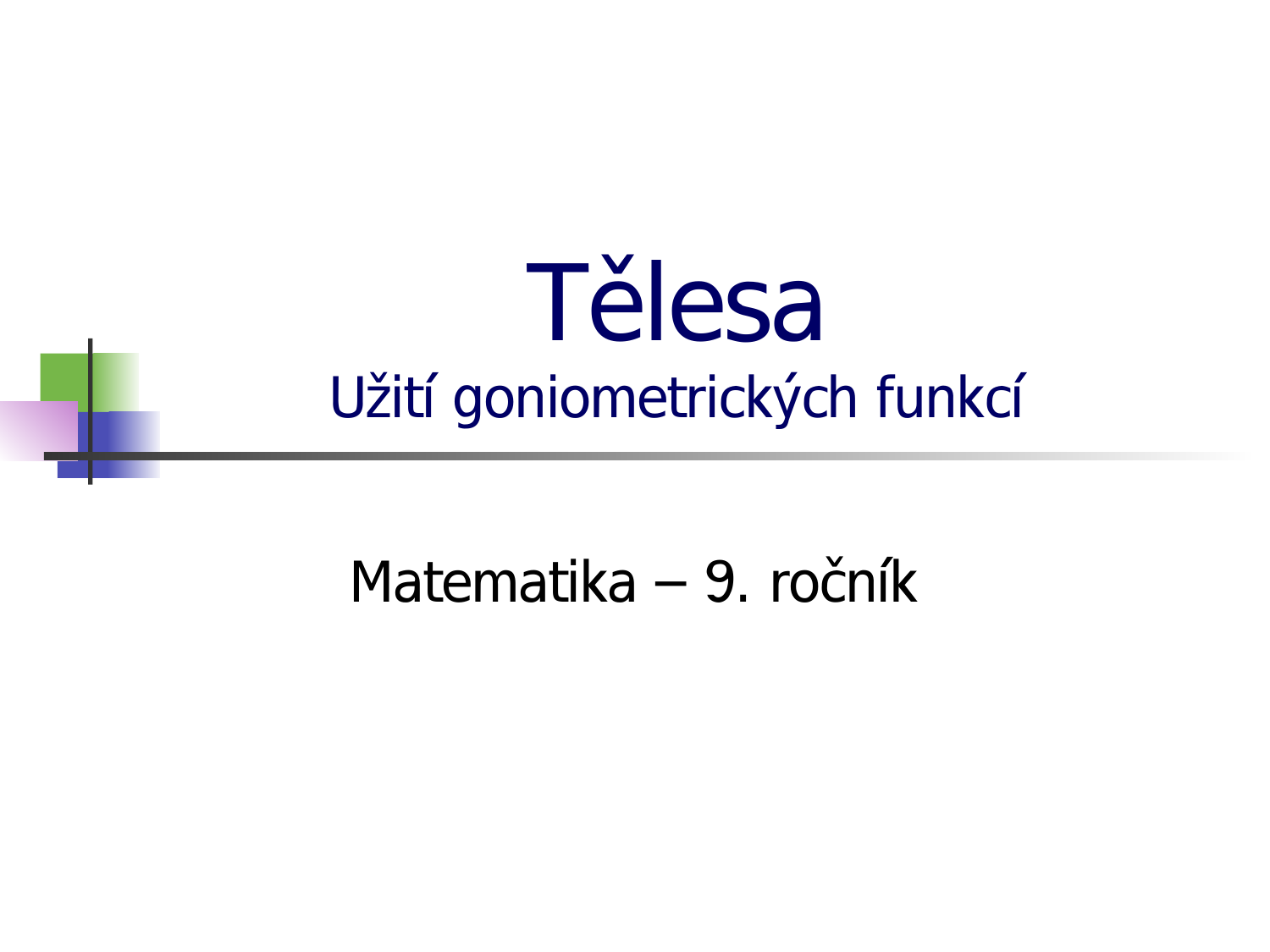

# Tělesa Užití goniometrických funkcí
Matematika – 9. ročník